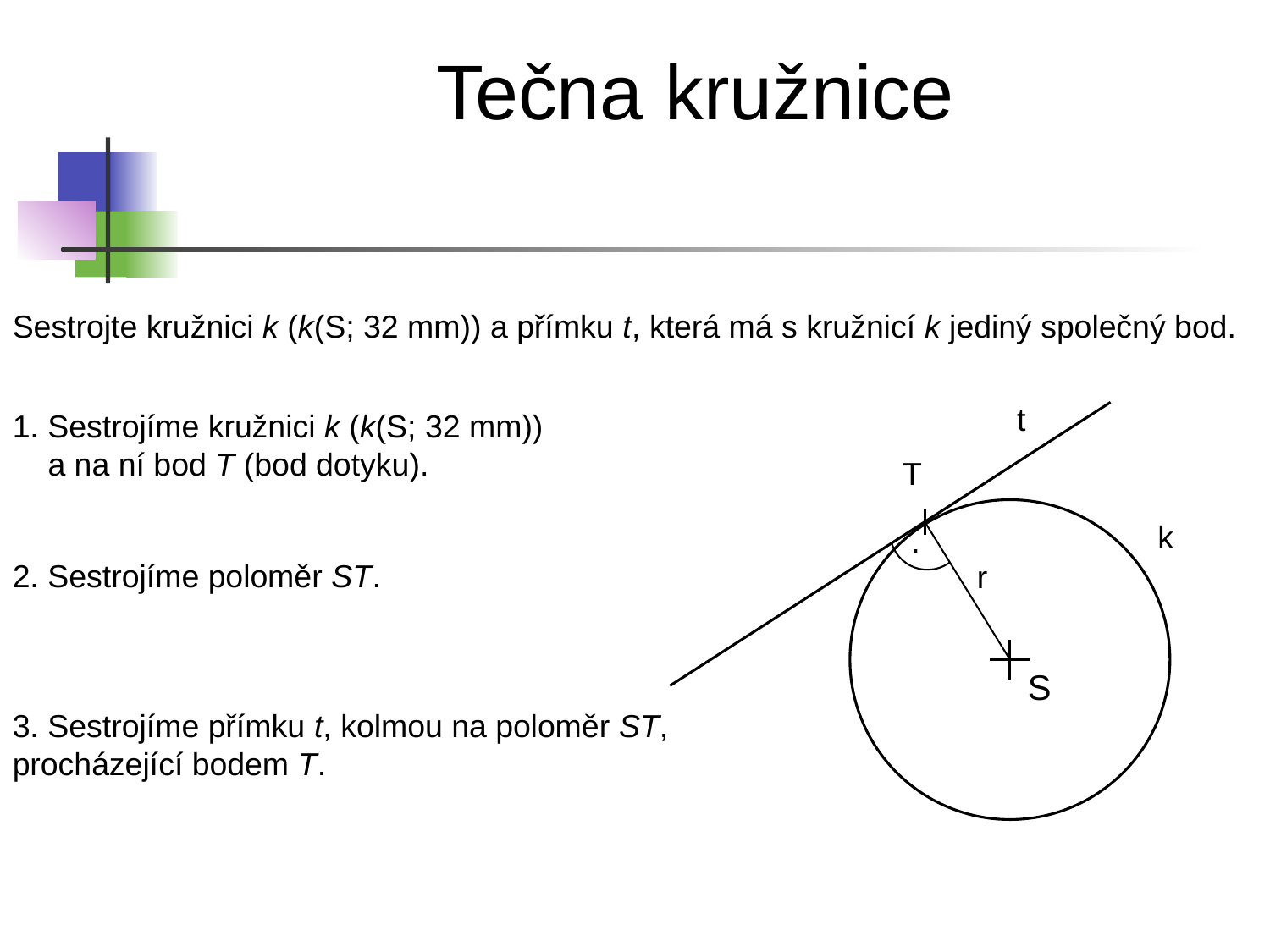

Tečna kružnice
Sestrojte kružnici k (k(S; 32 mm)) a přímku t, která má s kružnicí k jediný společný bod.
t
1. Sestrojíme kružnici k (k(S; 32 mm))
    a na ní bod T (bod dotyku).
T

k
.
2. Sestrojíme poloměr ST.
r
S
3. Sestrojíme přímku t, kolmou na poloměr ST, procházející bodem T.